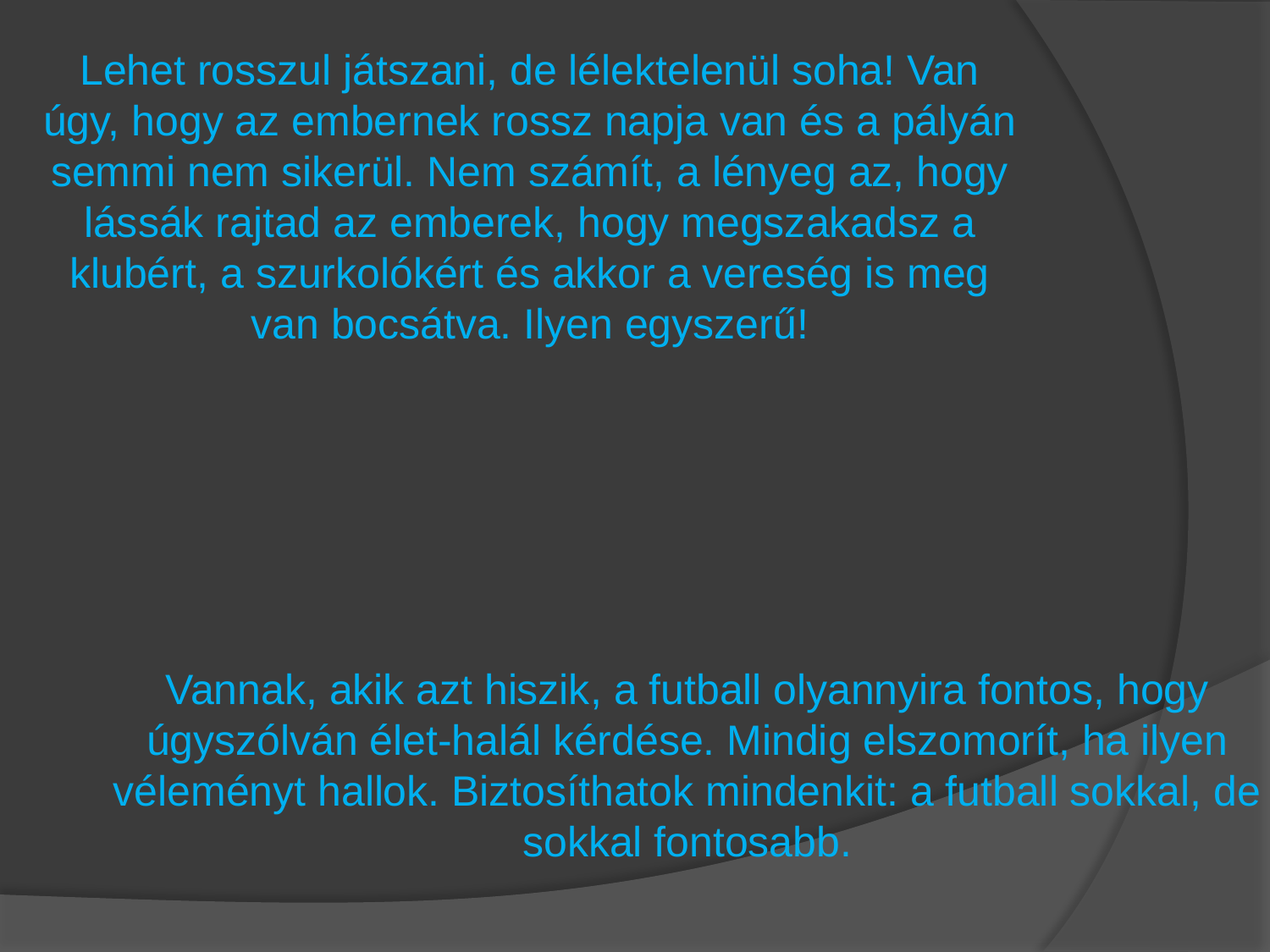

Lehet rosszul játszani, de lélektelenül soha! Van úgy, hogy az embernek rossz napja van és a pályán semmi nem sikerül. Nem számít, a lényeg az, hogy lássák rajtad az emberek, hogy megszakadsz a klubért, a szurkolókért és akkor a vereség is meg van bocsátva. Ilyen egyszerű!

Vannak, akik azt hiszik, a futball olyannyira fontos, hogy úgyszólván élet-halál kérdése. Mindig elszomorít, ha ilyen véleményt hallok. Biztosíthatok mindenkit: a futball sokkal, de sokkal fontosabb.